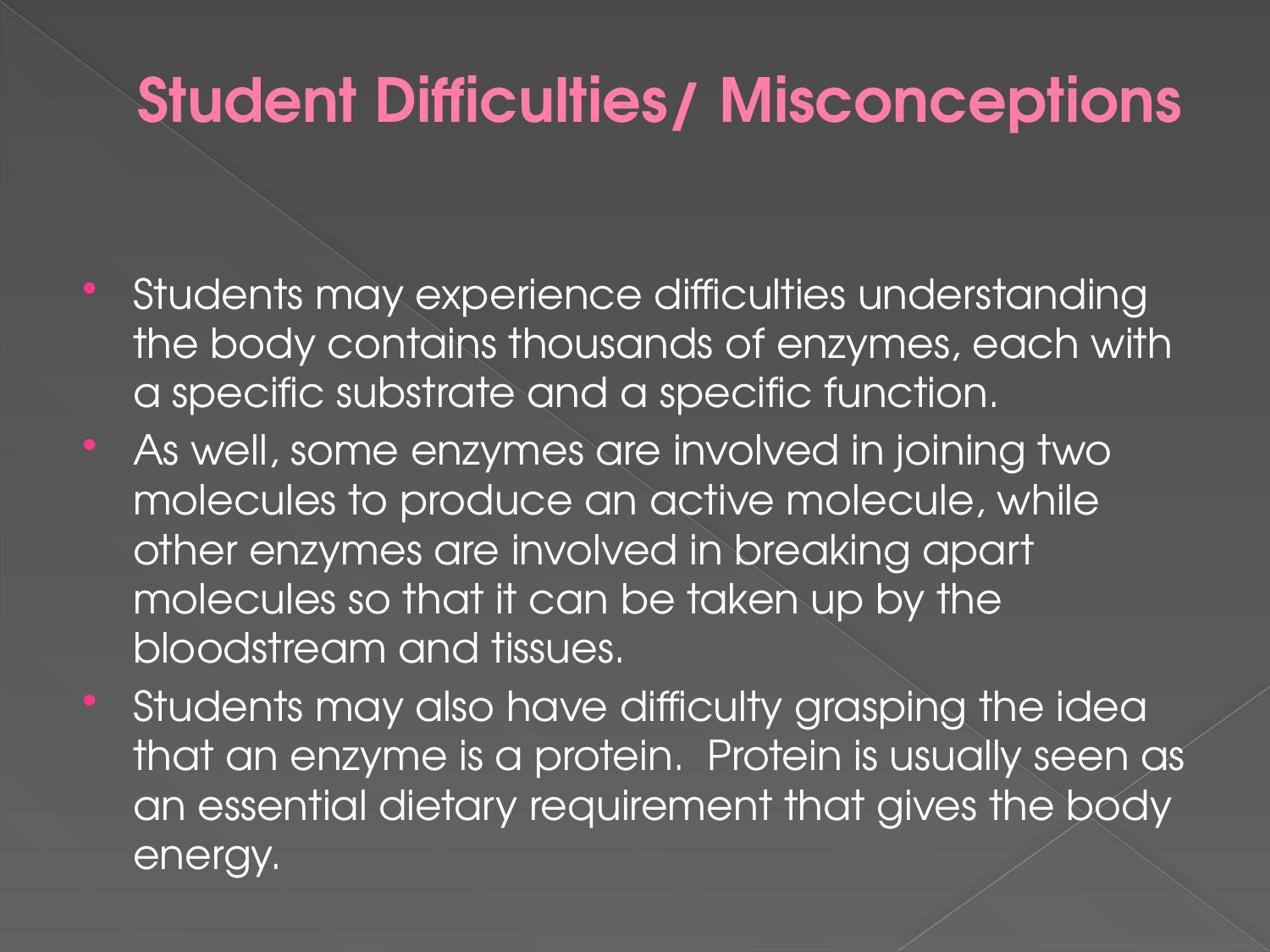

# Student Difficulties/ Misconceptions
Students may experience difficulties understanding the body contains thousands of enzymes, each with a specific substrate and a specific function.
As well, some enzymes are involved in joining two molecules to produce an active molecule, while other enzymes are involved in breaking apart molecules so that it can be taken up by the bloodstream and tissues.
Students may also have difficulty grasping the idea that an enzyme is a protein.  Protein is usually seen as an essential dietary requirement that gives the body energy.